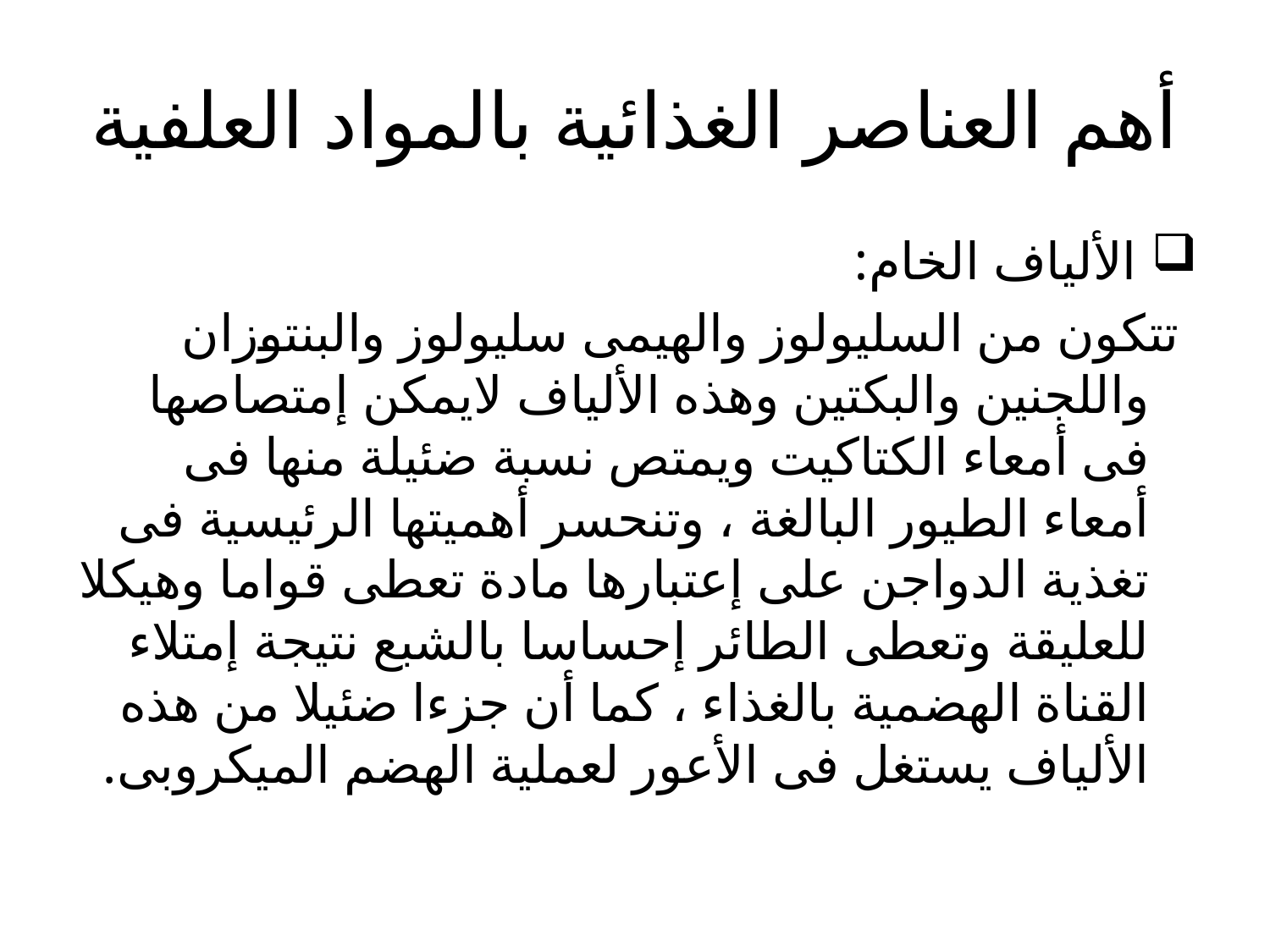

# أهم العناصر الغذائية بالمواد العلفية
 الألياف الخام:
 تتكون من السليولوز والهيمى سليولوز والبنتوزان واللجنين والبكتين وهذه الألياف لايمكن إمتصاصها فى أمعاء الكتاكيت ويمتص نسبة ضئيلة منها فى أمعاء الطيور البالغة ، وتنحسر أهميتها الرئيسية فى تغذية الدواجن على إعتبارها مادة تعطى قواما وهيكلا للعليقة وتعطى الطائر إحساسا بالشبع نتيجة إمتلاء القناة الهضمية بالغذاء ، كما أن جزءا ضئيلا من هذه الألياف يستغل فى الأعور لعملية الهضم الميكروبى.